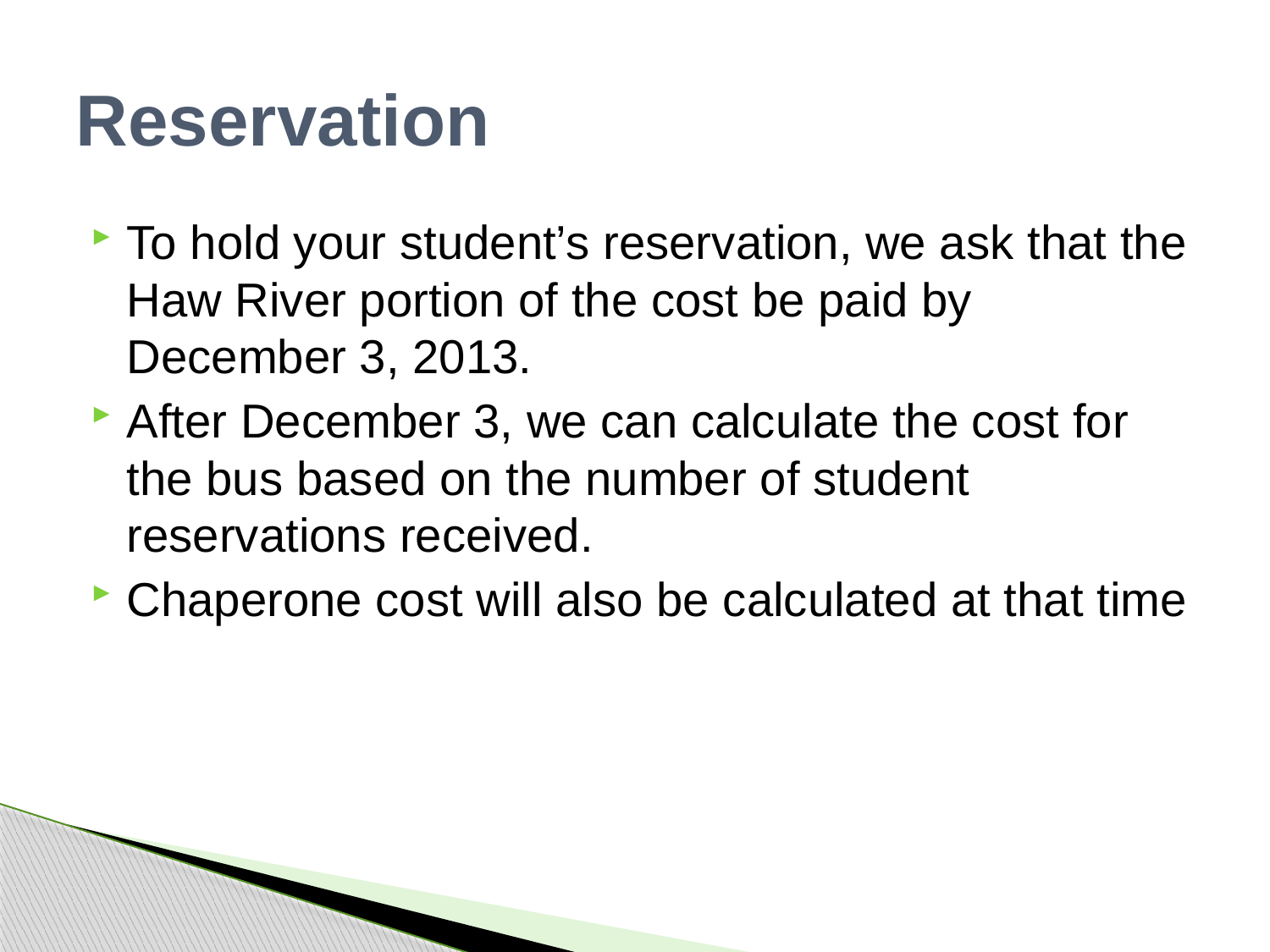

# Reservation
To hold your student’s reservation, we ask that the Haw River portion of the cost be paid by December 3, 2013.
After December 3, we can calculate the cost for the bus based on the number of student reservations received.
Chaperone cost will also be calculated at that time